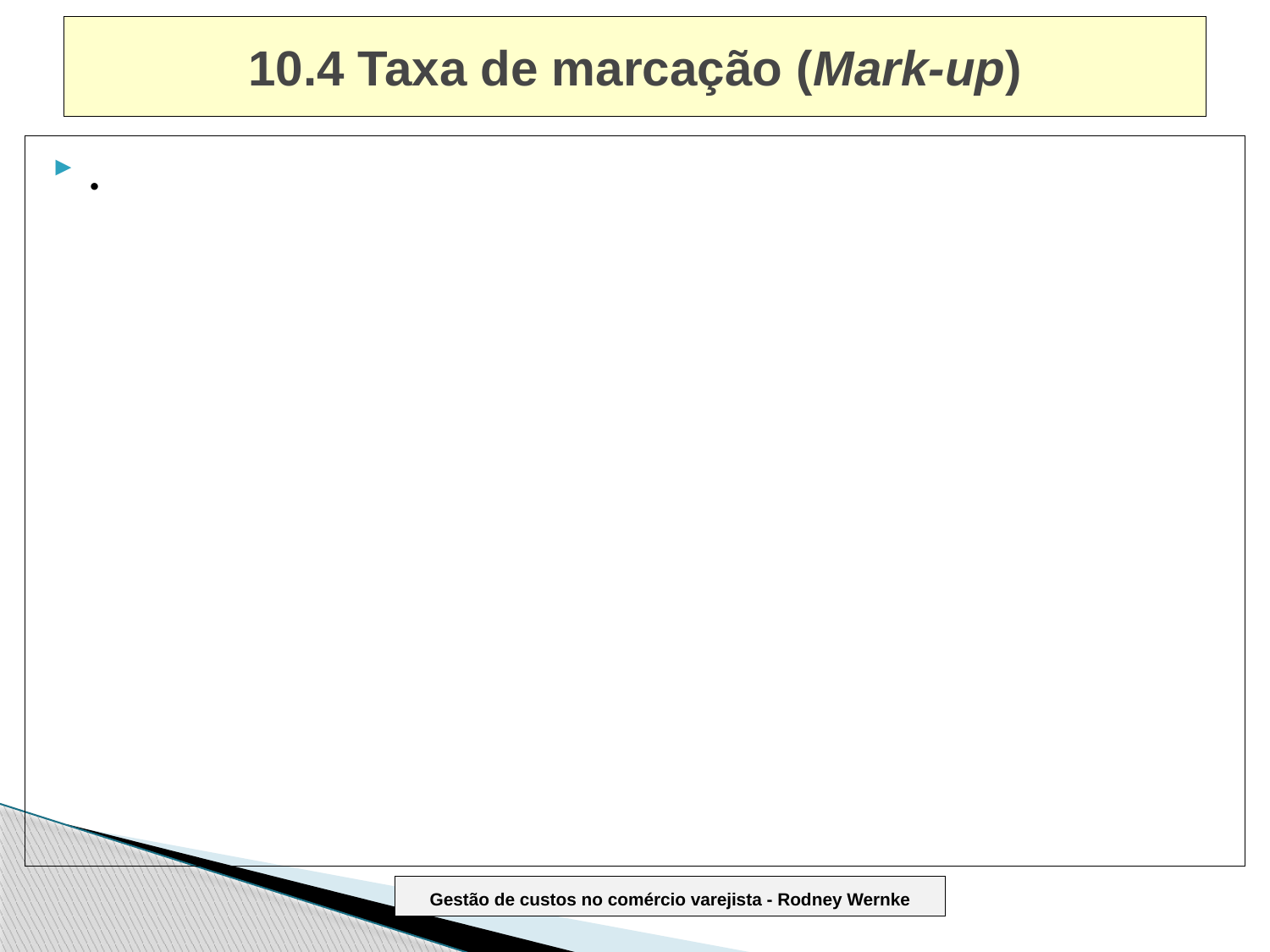

# 10.4 Taxa de marcação (Mark-up)
.
Gestão de custos no comércio varejista - Rodney Wernke